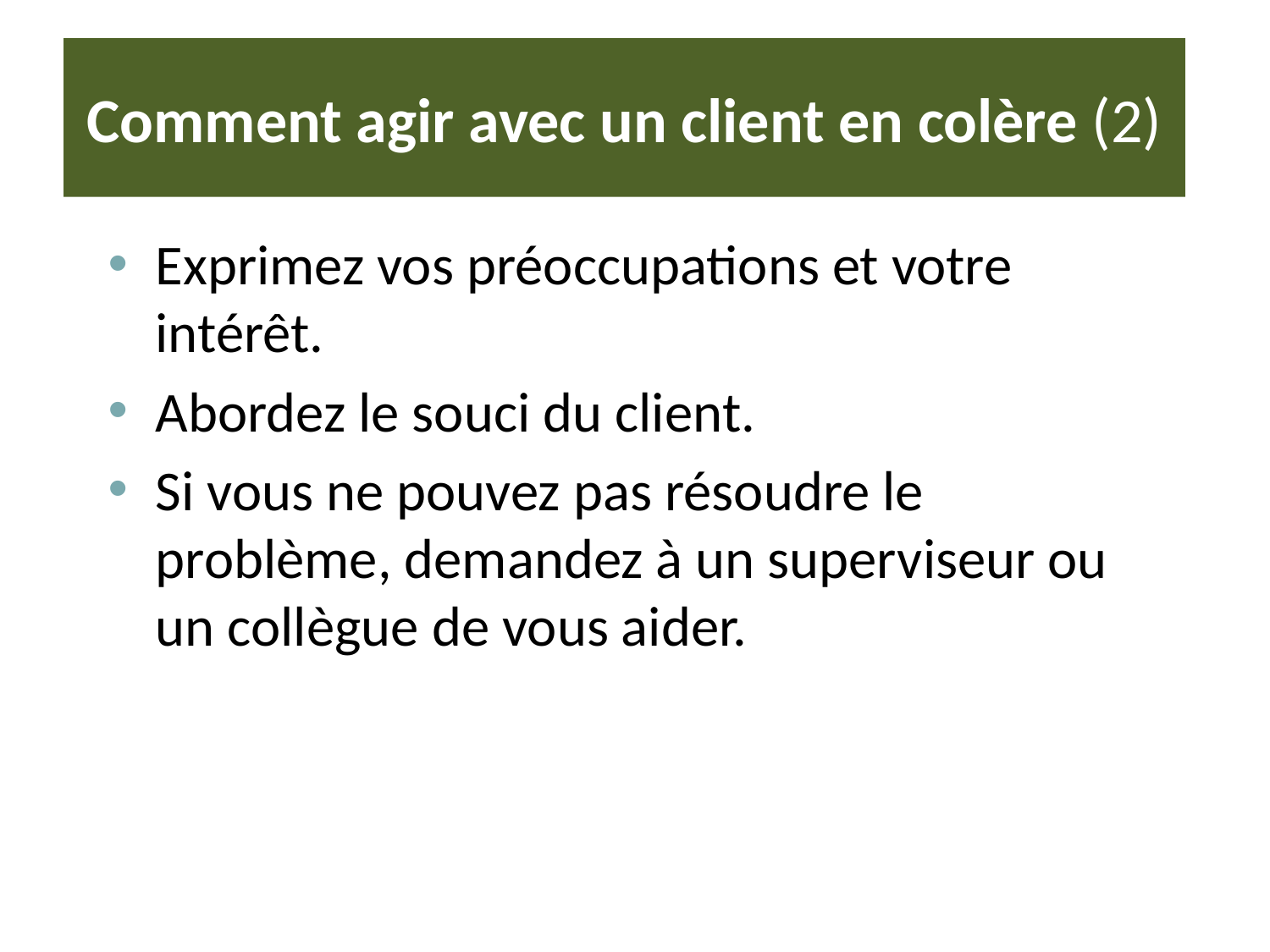

# Comment agir avec un client en colère (2)
Exprimez vos préoccupations et votre intérêt.
Abordez le souci du client.
Si vous ne pouvez pas résoudre le problème, demandez à un superviseur ou un collègue de vous aider.